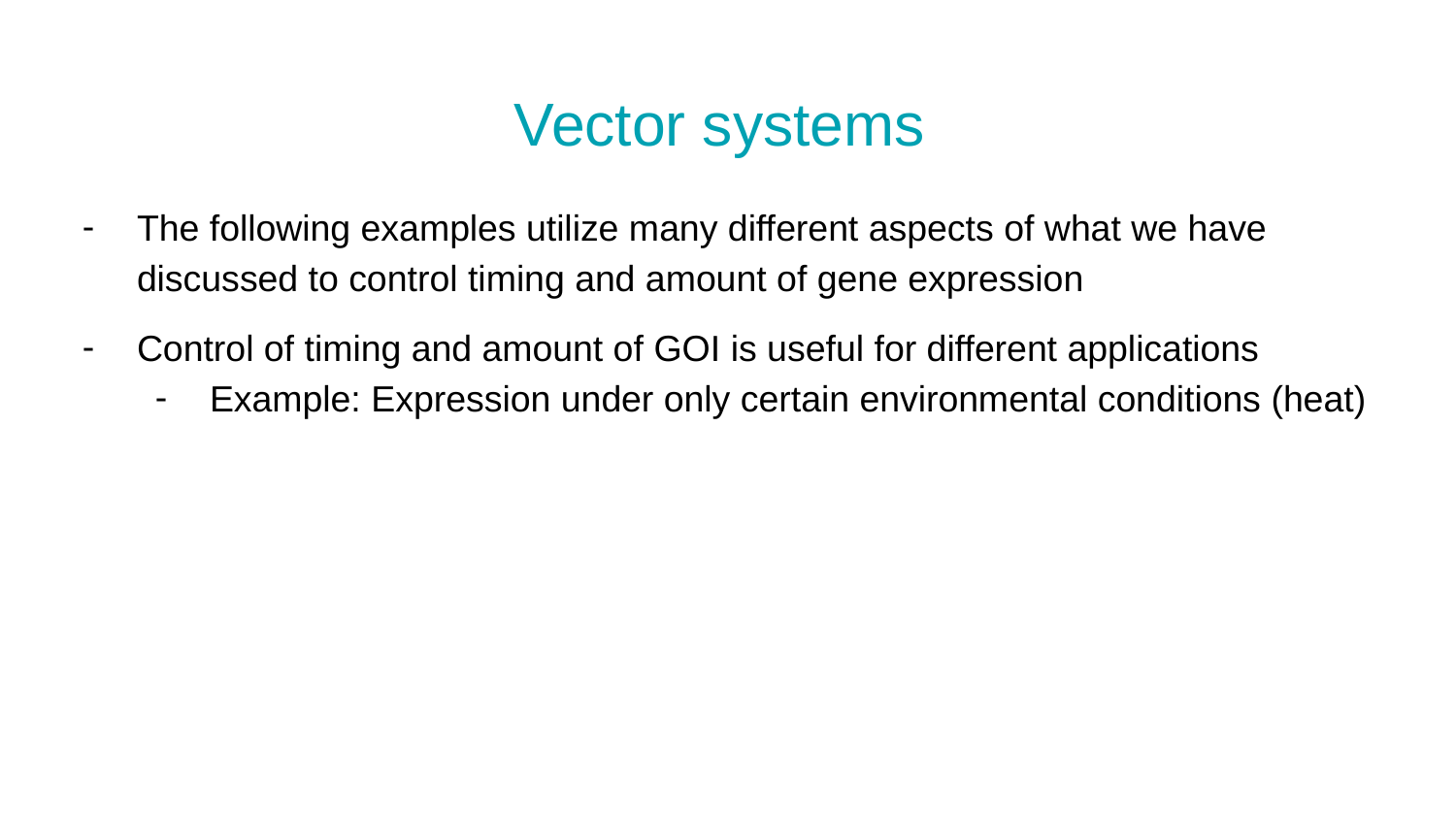

# Vector systems

The following examples utilize many different aspects of what we have discussed to control timing and amount of gene expression
Control of timing and amount of GOI is useful for different applications
Example: Expression under only certain environmental conditions (heat)